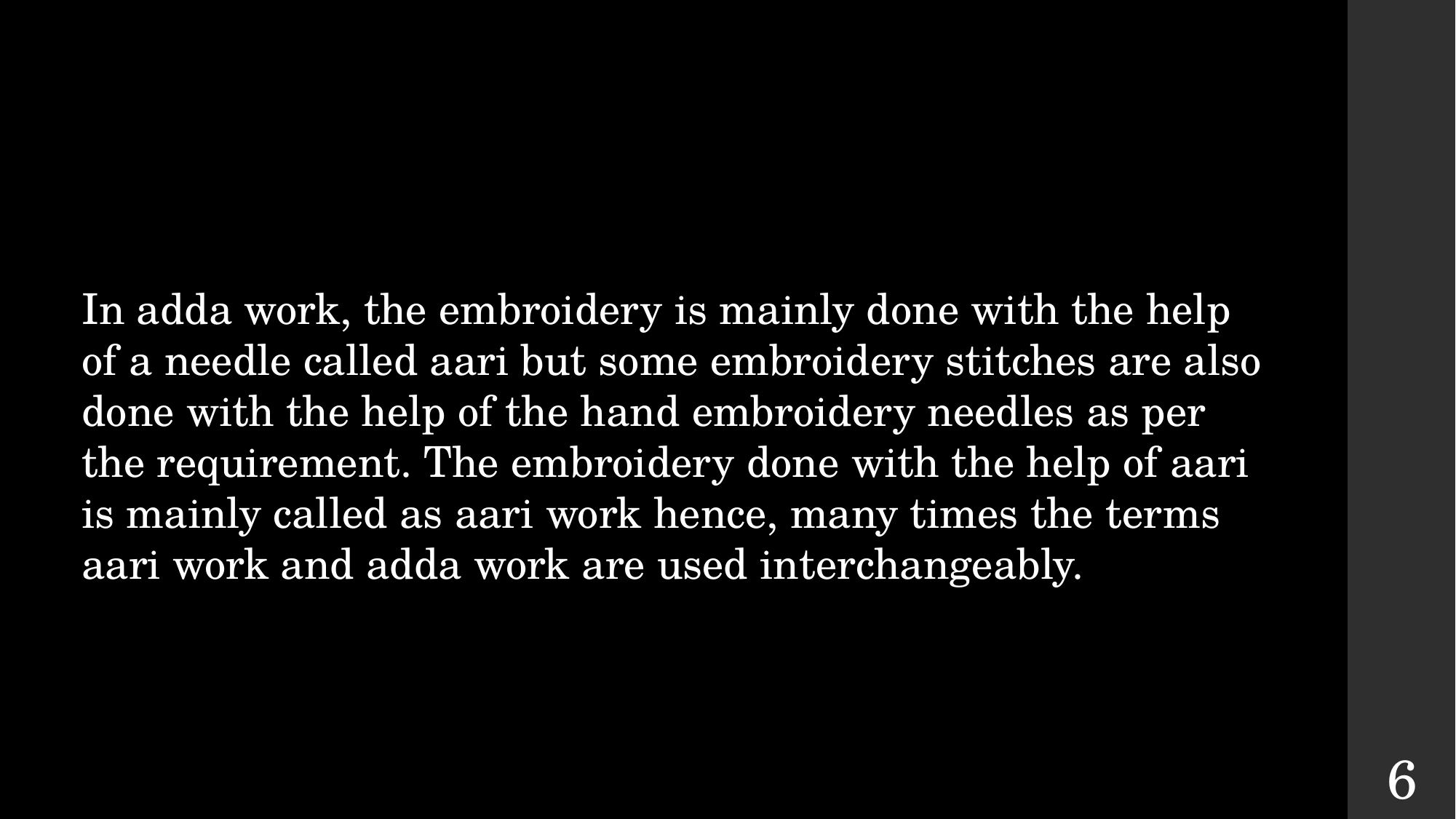

In adda work, the embroidery is mainly done with the help of a needle called aari but some embroidery stitches are also done with the help of the hand embroidery needles as per
the requirement. The embroidery done with the help of aari is mainly called as aari work hence, many times the terms aari work and adda work are used interchangeably.
6